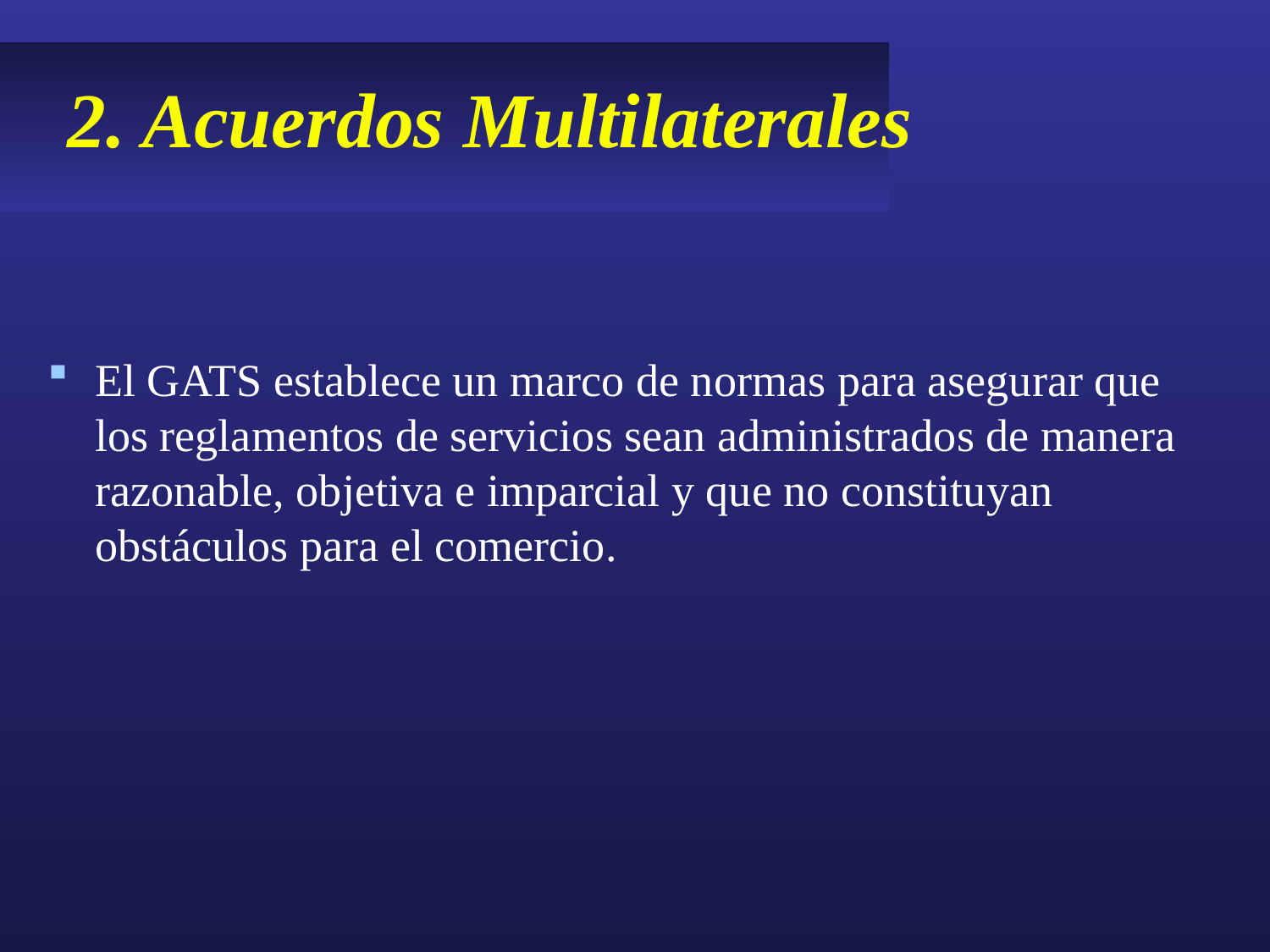

# 2. Acuerdos Multilaterales

El GATS establece un marco de normas para asegurar que los reglamentos de servicios sean administrados de manera razonable, objetiva e imparcial y que no constituyan obstáculos para el comercio.